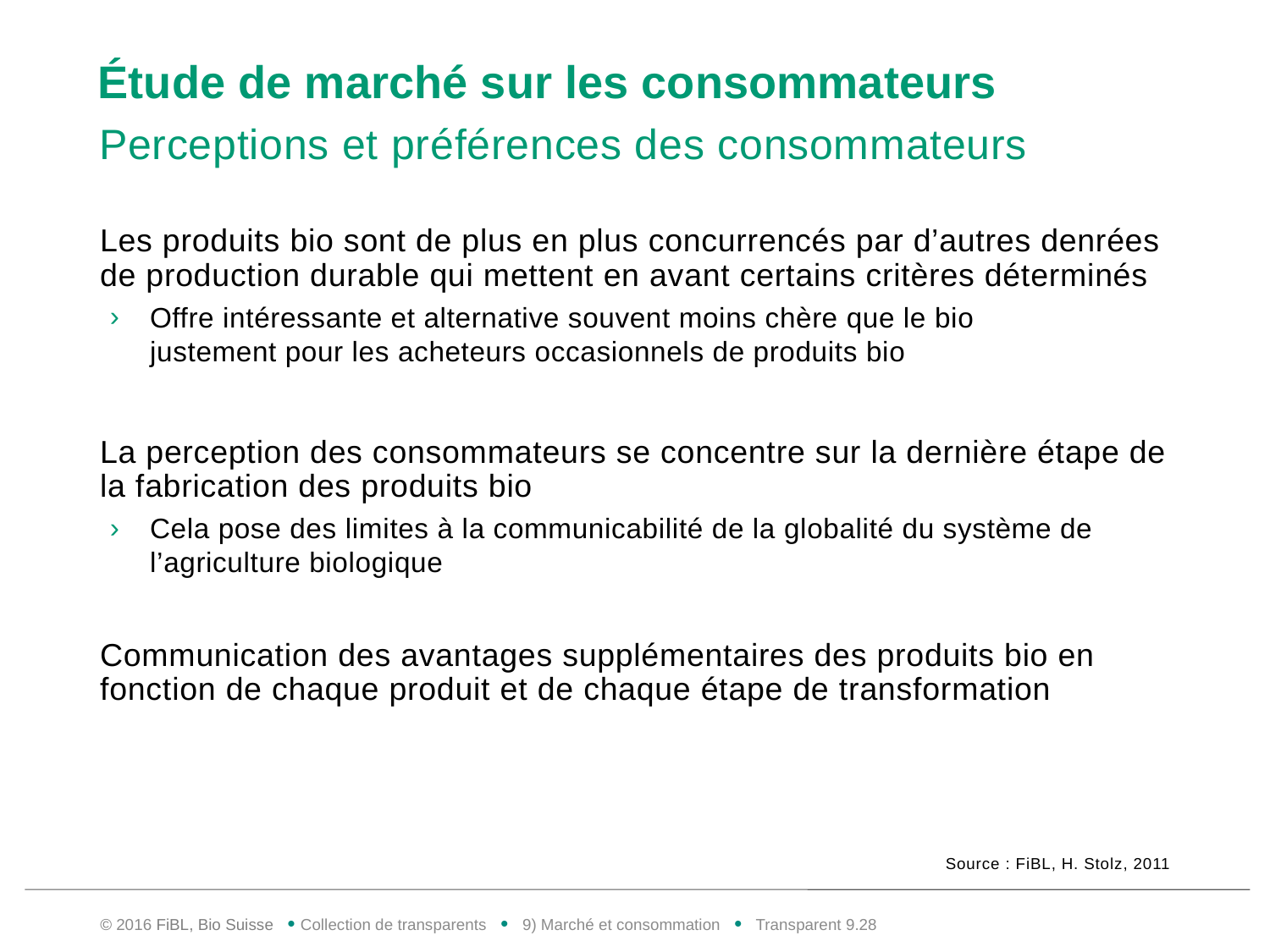

# Étude de marché sur les consommateurs
Perceptions et préférences des consommateurs
Les produits bio sont de plus en plus concurrencés par d’autres denrées de production durable qui mettent en avant certains critères déterminés
Offre intéressante et alternative souvent moins chère que le bio
justement pour les acheteurs occasionnels de produits bio

La perception des consommateurs se concentre sur la dernière étape de la fabrication des produits bio
Cela pose des limites à la communicabilité de la globalité du système de l’agriculture biologique

Communication des avantages supplémentaires des produits bio en fonction de chaque produit et de chaque étape de transformation
Source : FiBL, H. Stolz, 2011
© 2016 FiBL, Bio Suisse   • Collection de transparents   •   9) Marché et consommation   •   Transparent 9.28